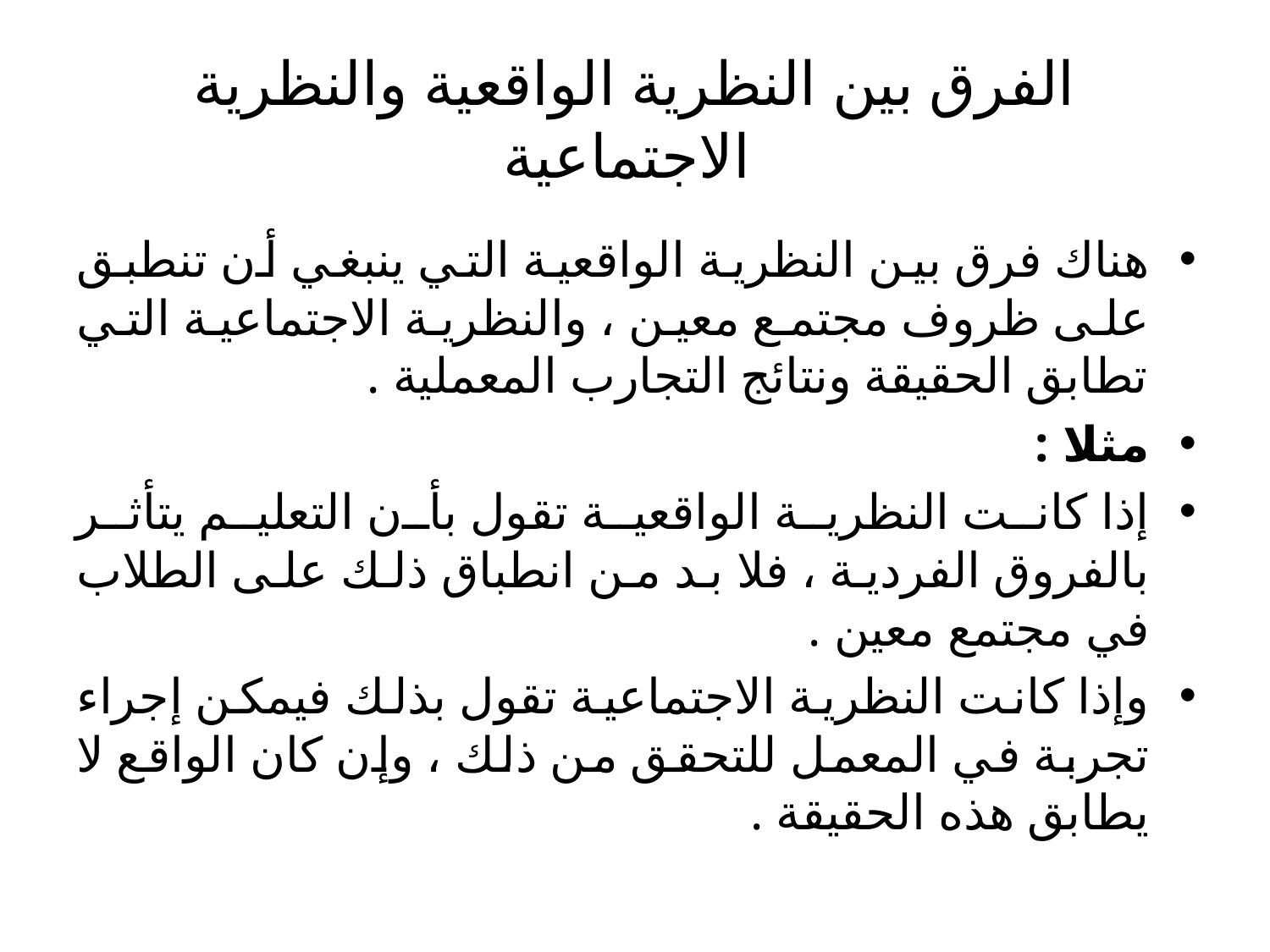

# الفرق بين النظرية الواقعية والنظرية الاجتماعية
هناك فرق بين النظرية الواقعية التي ينبغي أن تنطبق على ظروف مجتمع معين ، والنظرية الاجتماعية التي تطابق الحقيقة ونتائج التجارب المعملية .
مثلا :
إذا كانت النظرية الواقعية تقول بأن التعليم يتأثر بالفروق الفردية ، فلا بد من انطباق ذلك على الطلاب في مجتمع معين .
وإذا كانت النظرية الاجتماعية تقول بذلك فيمكن إجراء تجربة في المعمل للتحقق من ذلك ، وإن كان الواقع لا يطابق هذه الحقيقة .